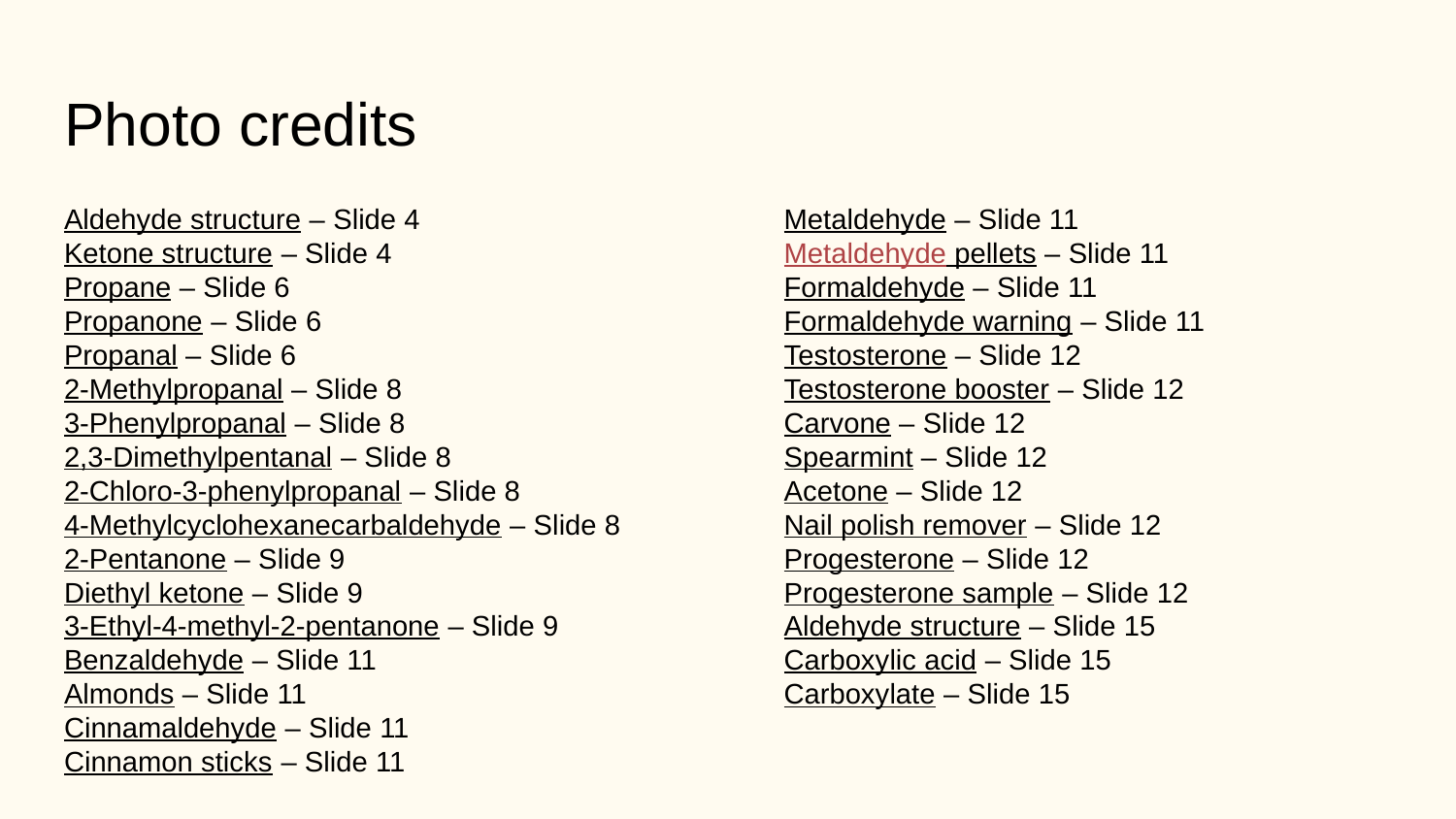

# Photo credits
Aldehyde structure – Slide 4
Ketone structure – Slide 4
Propane – Slide 6
Propanone – Slide 6
Propanal – Slide 6
2-Methylpropanal – Slide 8
3-Phenylpropanal – Slide 8
2,3-Dimethylpentanal – Slide 8
2-Chloro-3-phenylpropanal – Slide 8
4-Methylcyclohexanecarbaldehyde – Slide 8
2-Pentanone – Slide 9
Diethyl ketone – Slide 9
3-Ethyl-4-methyl-2-pentanone – Slide 9
Benzaldehyde – Slide 11
Almonds – Slide 11
Cinnamaldehyde – Slide 11
Cinnamon sticks – Slide 11

Metaldehyde – Slide 11
Metaldehyde pellets – Slide 11
Formaldehyde – Slide 11
Formaldehyde warning – Slide 11
Testosterone – Slide 12
Testosterone booster – Slide 12
Carvone – Slide 12
Spearmint – Slide 12
Acetone – Slide 12
Nail polish remover – Slide 12
Progesterone – Slide 12
Progesterone sample – Slide 12
Aldehyde structure – Slide 15
Carboxylic acid – Slide 15
Carboxylate – Slide 15